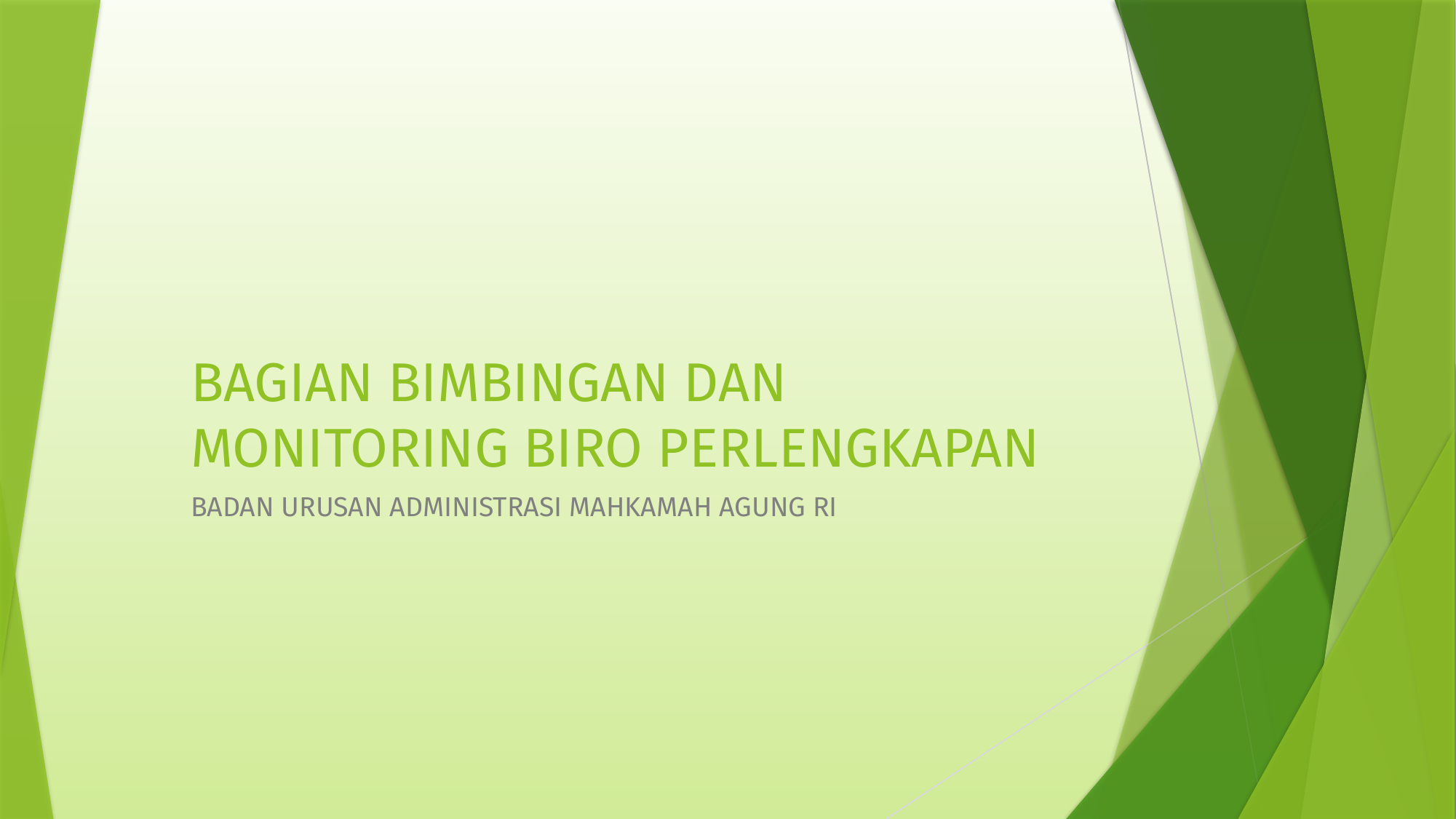

# BAGIAN BIMBINGAN DAN MONITORING BIRO PERLENGKAPAN
BADAN URUSAN ADMINISTRASI MAHKAMAH AGUNG RI